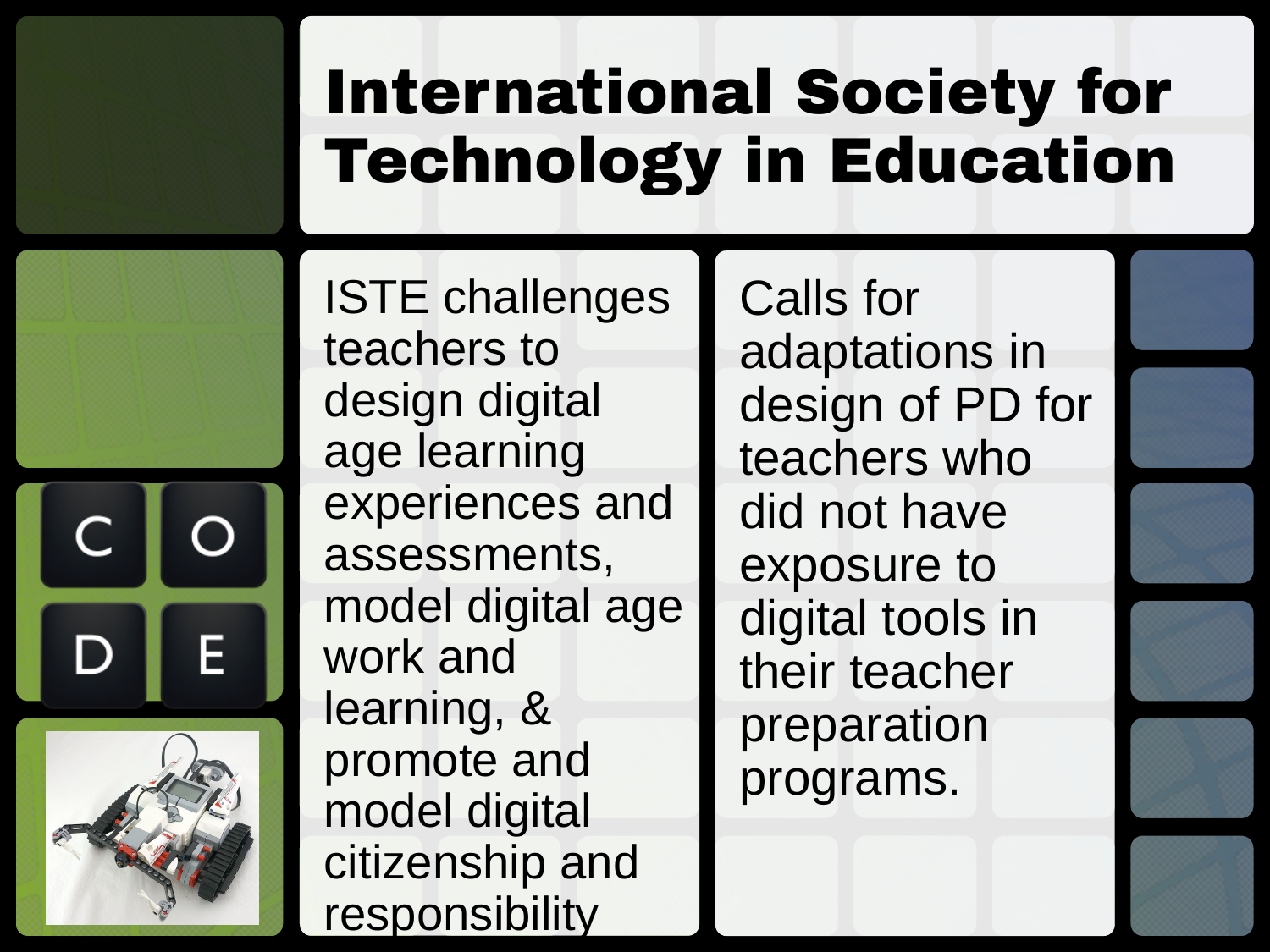

# International Society for Technology in Education
ISTE challenges teachers to design digital age learning experiences and assessments, model digital age work and learning, & promote and model digital citizenship and responsibility
Calls for adaptations in design of PD for teachers who did not have exposure to digital tools in their teacher preparation programs.